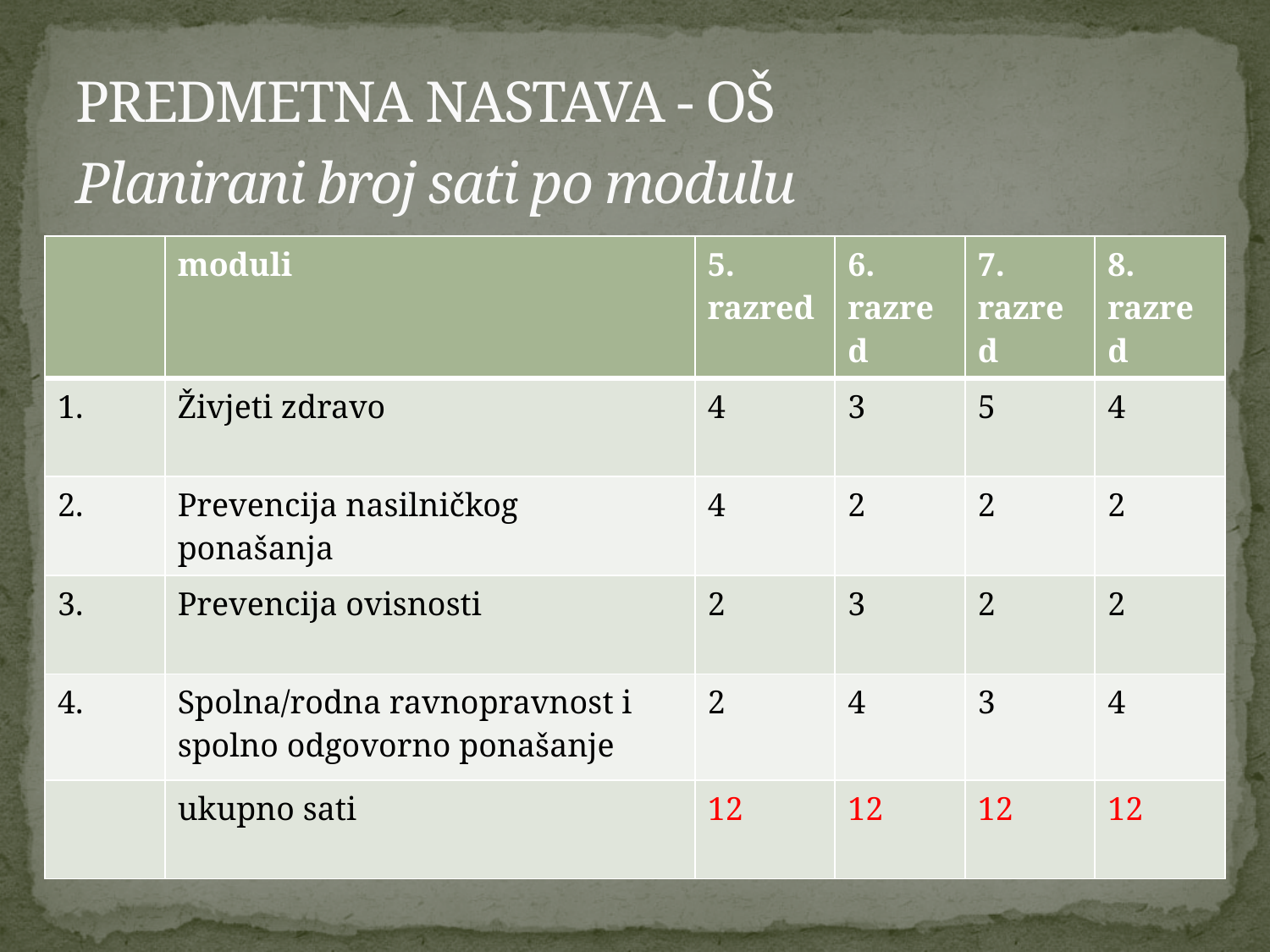

# PREDMETNA NASTAVA - OŠ Planirani broj sati po modulu
|  | moduli | 5. razred | 6. razred | 7. razred | 8. razred |
| --- | --- | --- | --- | --- | --- |
| 1. | Živjeti zdravo | 4 | 3 | 5 | 4 |
| 2. | Prevencija nasilničkog ponašanja | 4 | 2 | 2 | 2 |
| 3. | Prevencija ovisnosti | 2 | 3 | 2 | 2 |
| 4. | Spolna/rodna ravnopravnost i spolno odgovorno ponašanje | 2 | 4 | 3 | 4 |
|  | ukupno sati | 12 | 12 | 12 | 12 |